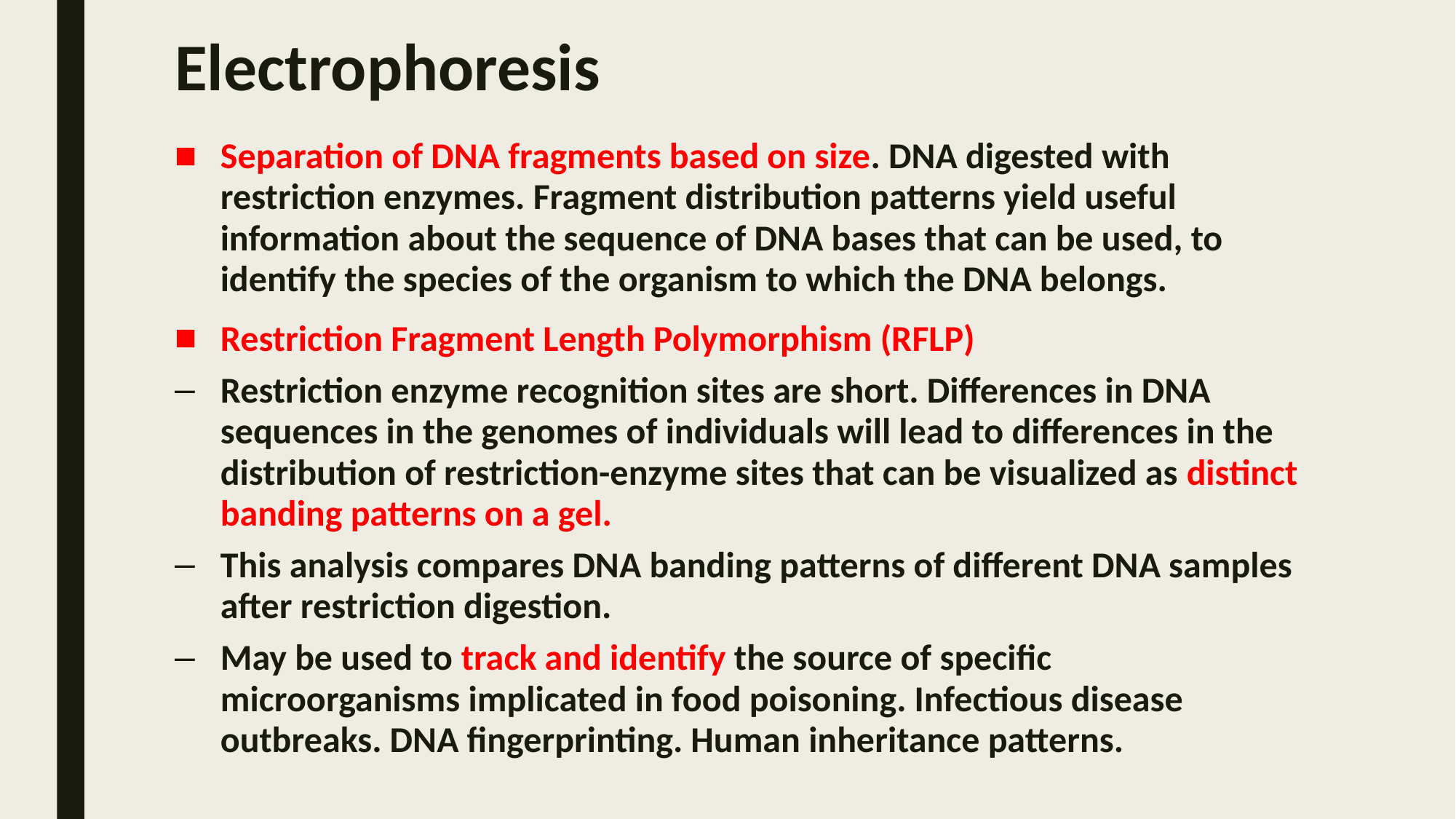

# Electrophoresis
Separation of DNA fragments based on size. DNA digested with restriction enzymes. Fragment distribution patterns yield useful information about the sequence of DNA bases that can be used, to identify the species of the organism to which the DNA belongs.
Restriction Fragment Length Polymorphism (RFLP)
Restriction enzyme recognition sites are short. Differences in DNA sequences in the genomes of individuals will lead to differences in the distribution of restriction-enzyme sites that can be visualized as distinct banding patterns on a gel.
This analysis compares DNA banding patterns of different DNA samples after restriction digestion.
May be used to track and identify the source of specific microorganisms implicated in food poisoning. Infectious disease outbreaks. DNA fingerprinting. Human inheritance patterns.